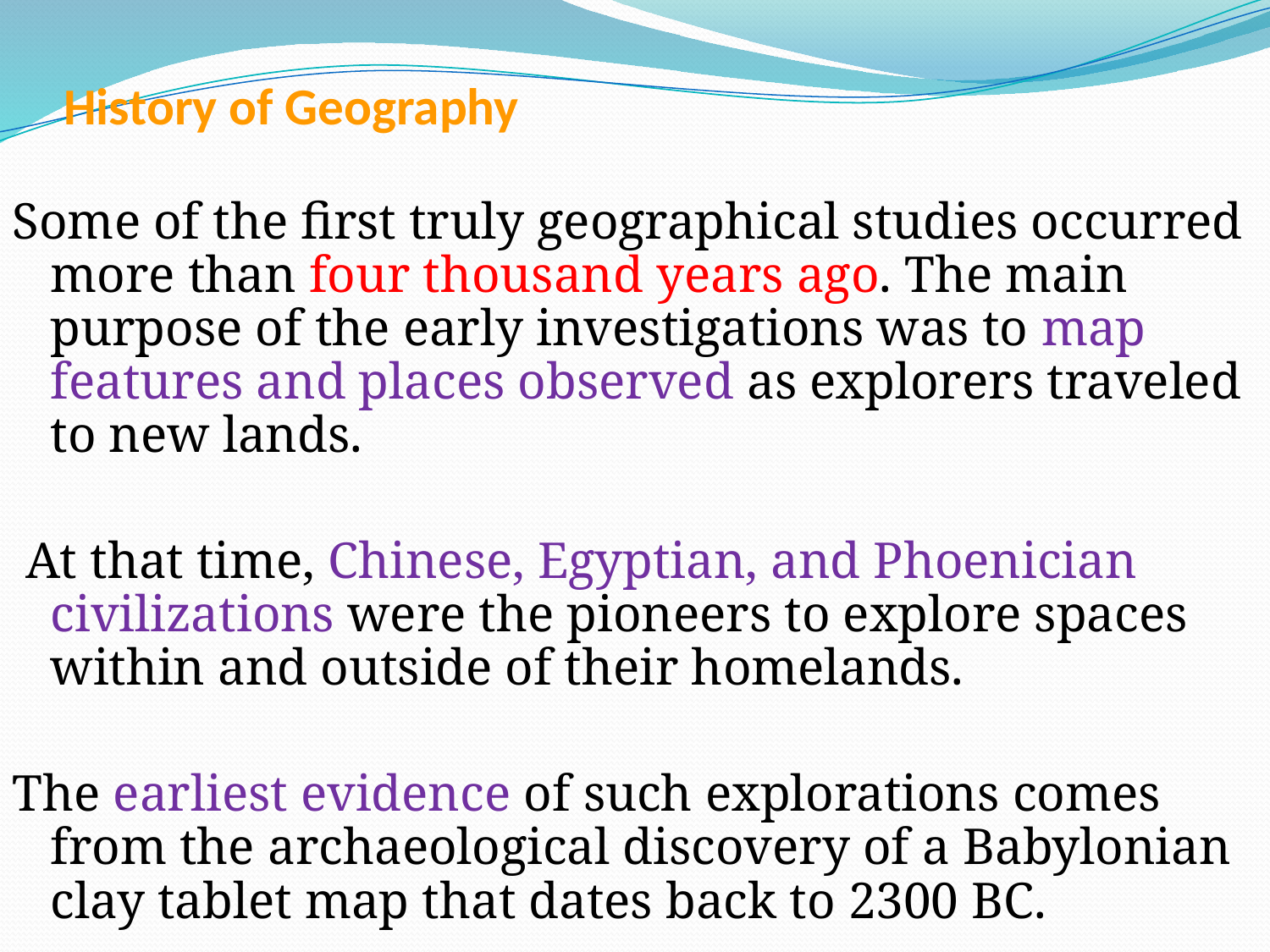

# History of Geography
Some of the first truly geographical studies occurred more than four thousand years ago. The main purpose of the early investigations was to map features and places observed as explorers traveled to new lands.

 At that time, Chinese, Egyptian, and Phoenician civilizations were the pioneers to explore spaces within and outside of their homelands.

The earliest evidence of such explorations comes from the archaeological discovery of a Babylonian clay tablet map that dates back to 2300 BC.